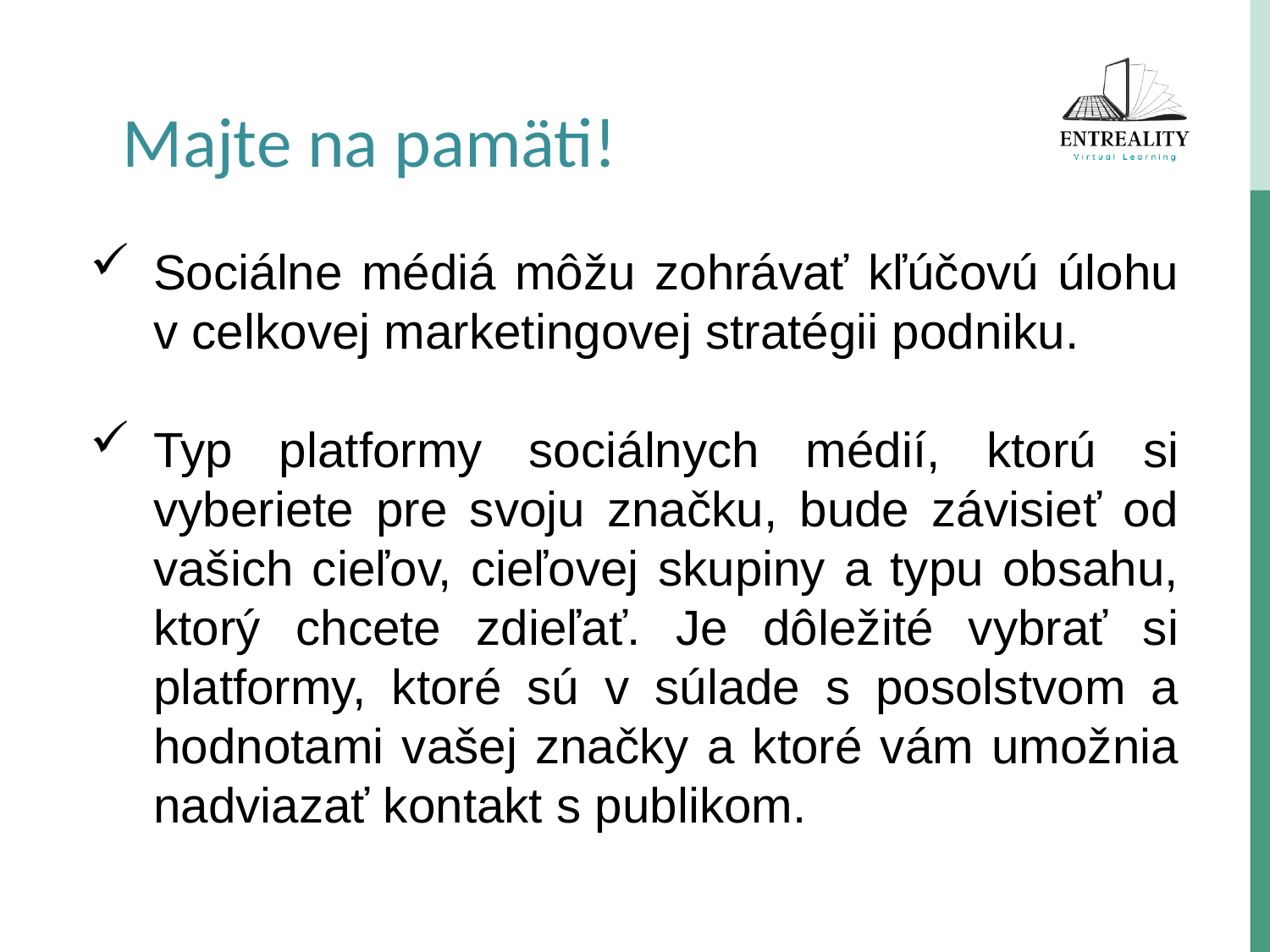

Majte na pamäti!
Sociálne médiá môžu zohrávať kľúčovú úlohu v celkovej marketingovej stratégii podniku.

Typ platformy sociálnych médií, ktorú si vyberiete pre svoju značku, bude závisieť od vašich cieľov, cieľovej skupiny a typu obsahu, ktorý chcete zdieľať. Je dôležité vybrať si platformy, ktoré sú v súlade s posolstvom a hodnotami vašej značky a ktoré vám umožnia nadviazať kontakt s publikom.